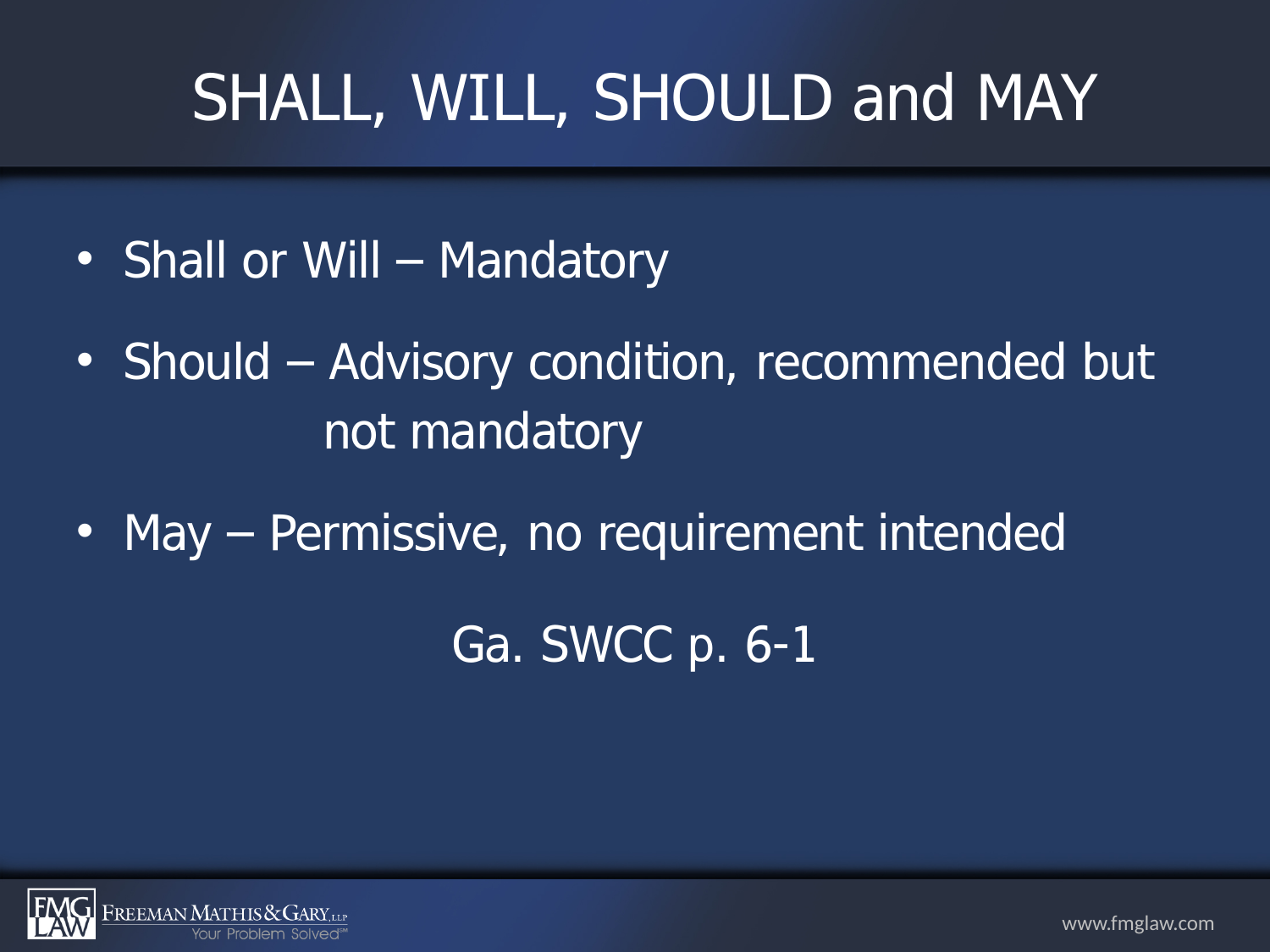

# SHALL, WILL, SHOULD and MAY
Shall or Will – Mandatory
Should – Advisory condition, recommended but
                not mandatory
May – Permissive, no requirement intended
Ga. SWCC p. 6-1